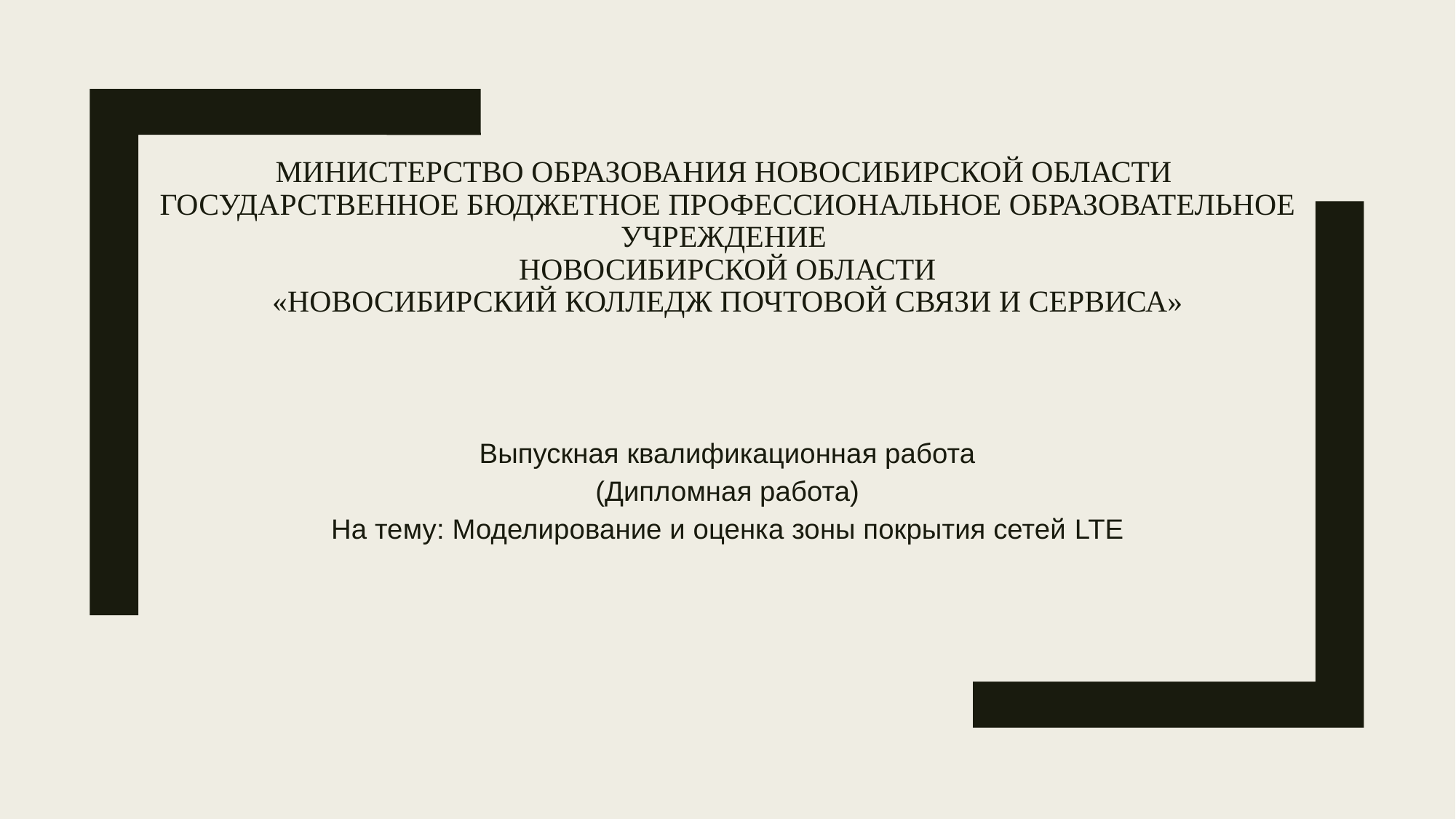

# Министерство образования новосибирской области Государственное бюджетное профессиональное образовательное учреждение новосибирской области «Новосибирский колледж почтовой связи и сервиса»
Выпускная квалификационная работа
(Дипломная работа)
На тему: Моделирование и оценка зоны покрытия сетей LTE